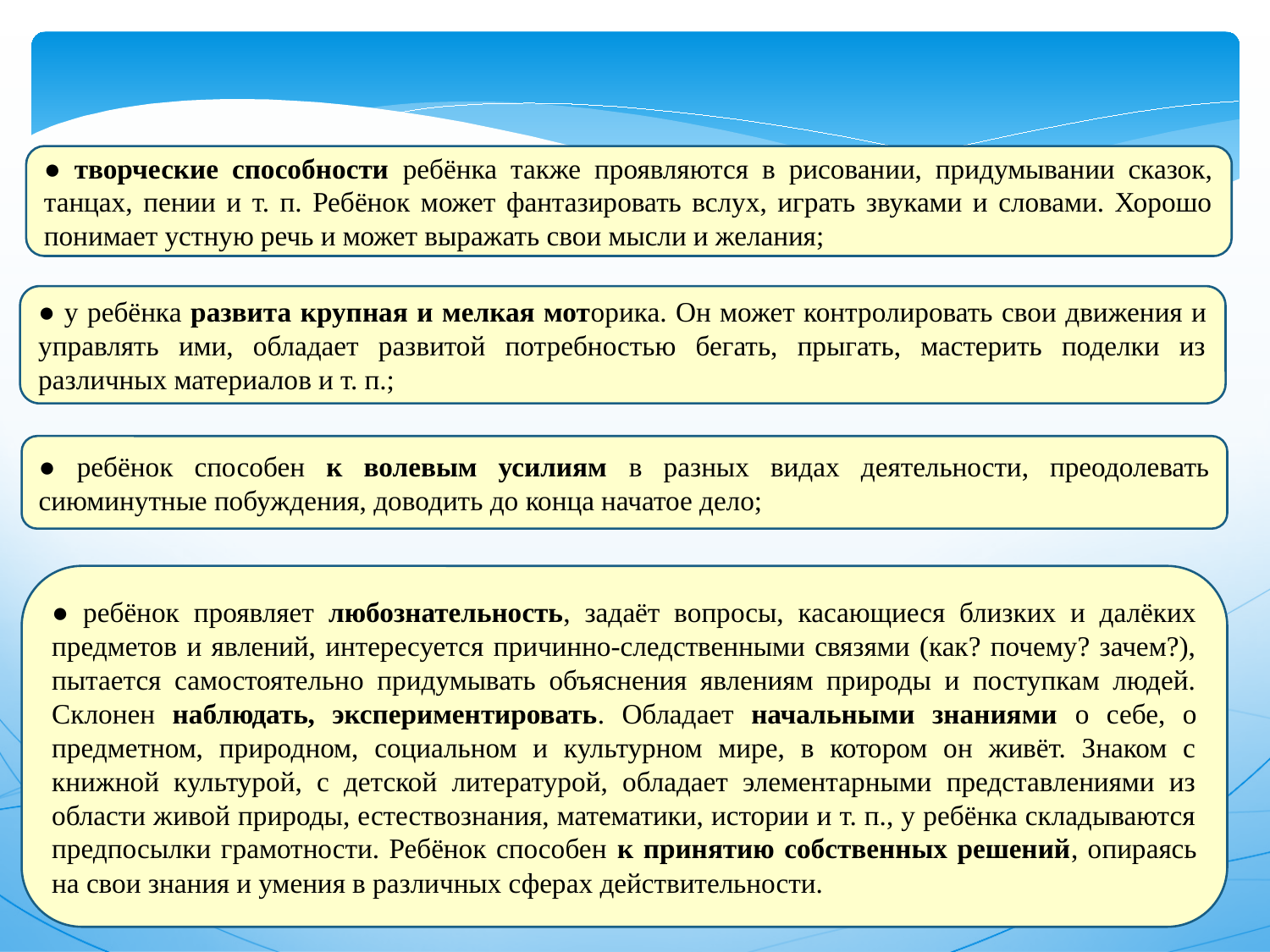

● творческие способности ребёнка также проявляются в рисовании, придумывании сказок, танцах, пении и т. п. Ребёнок может фантазировать вслух, играть звуками и словами. Хорошо понимает устную речь и может выражать свои мысли и желания;
● у ребёнка развита крупная и мелкая моторика. Он может контролировать свои движения и управлять ими, обладает развитой потребностью бегать, прыгать, мастерить поделки из различных материалов и т. п.;
● ребёнок способен к волевым усилиям в разных видах деятельности, преодолевать сиюминутные побуждения, доводить до конца начатое дело;
● ребёнок проявляет любознательность, задаёт вопросы, касающиеся близких и далёких предметов и явлений, интересуется причинно-следственными связями (как? почему? зачем?), пытается самостоятельно придумывать объяснения явлениям природы и поступкам людей. Склонен наблюдать, экспериментировать. Обладает начальными знаниями о себе, о предметном, природном, социальном и культурном мире, в котором он живёт. Знаком с книжной культурой, с детской литературой, обладает элементарными представлениями из области живой природы, естествознания, математики, истории и т. п., у ребёнка складываются предпосылки грамотности. Ребёнок способен к принятию собственных решений, опираясь на свои знания и умения в различных сферах действительности.